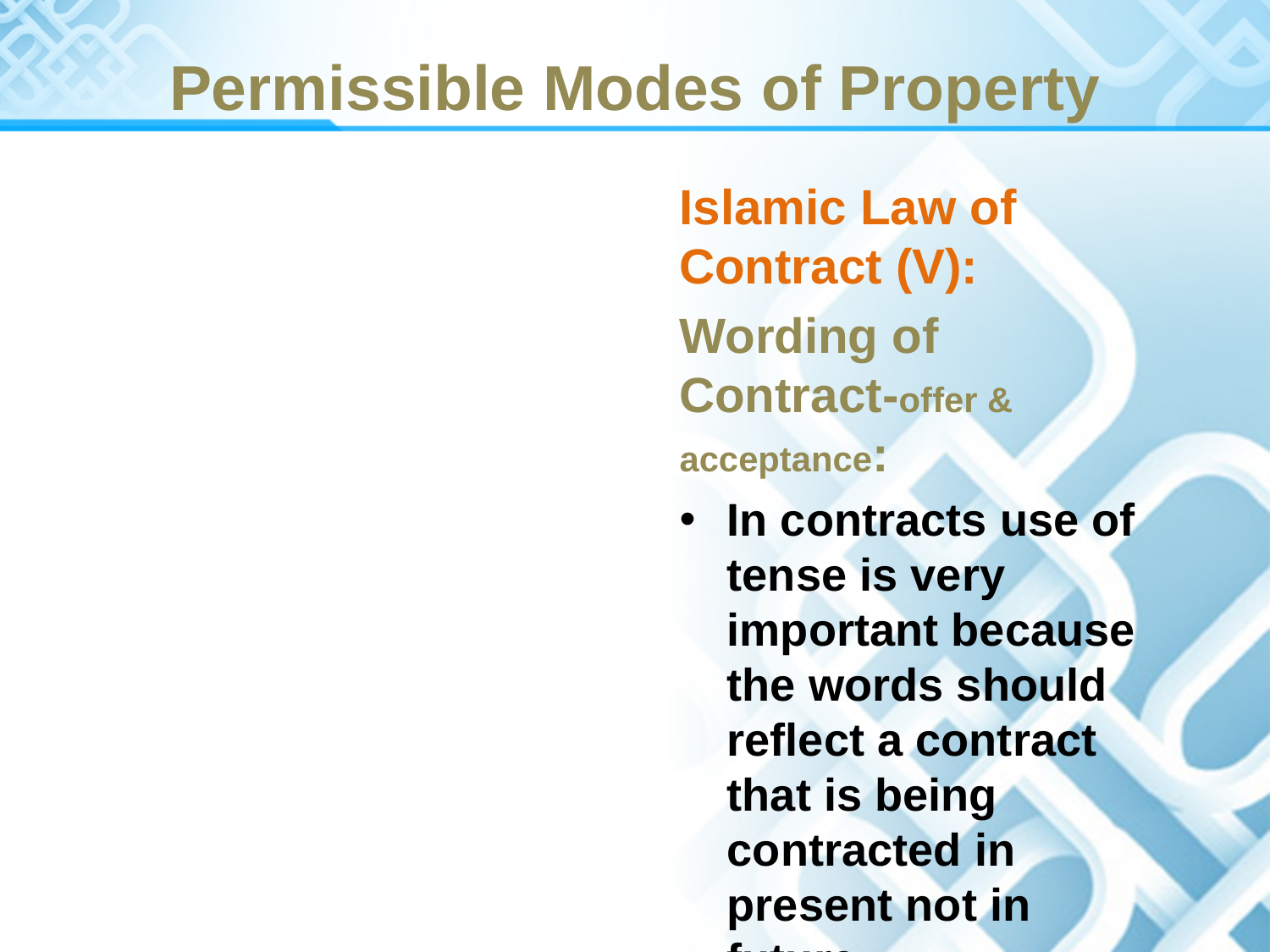

Permissible Modes of Property
Islamic Law of Contract (V):
Wording of Contract-offer & acceptance:
In contracts use of tense is very important because the words should reflect a contract that is being contracted in present not in future.